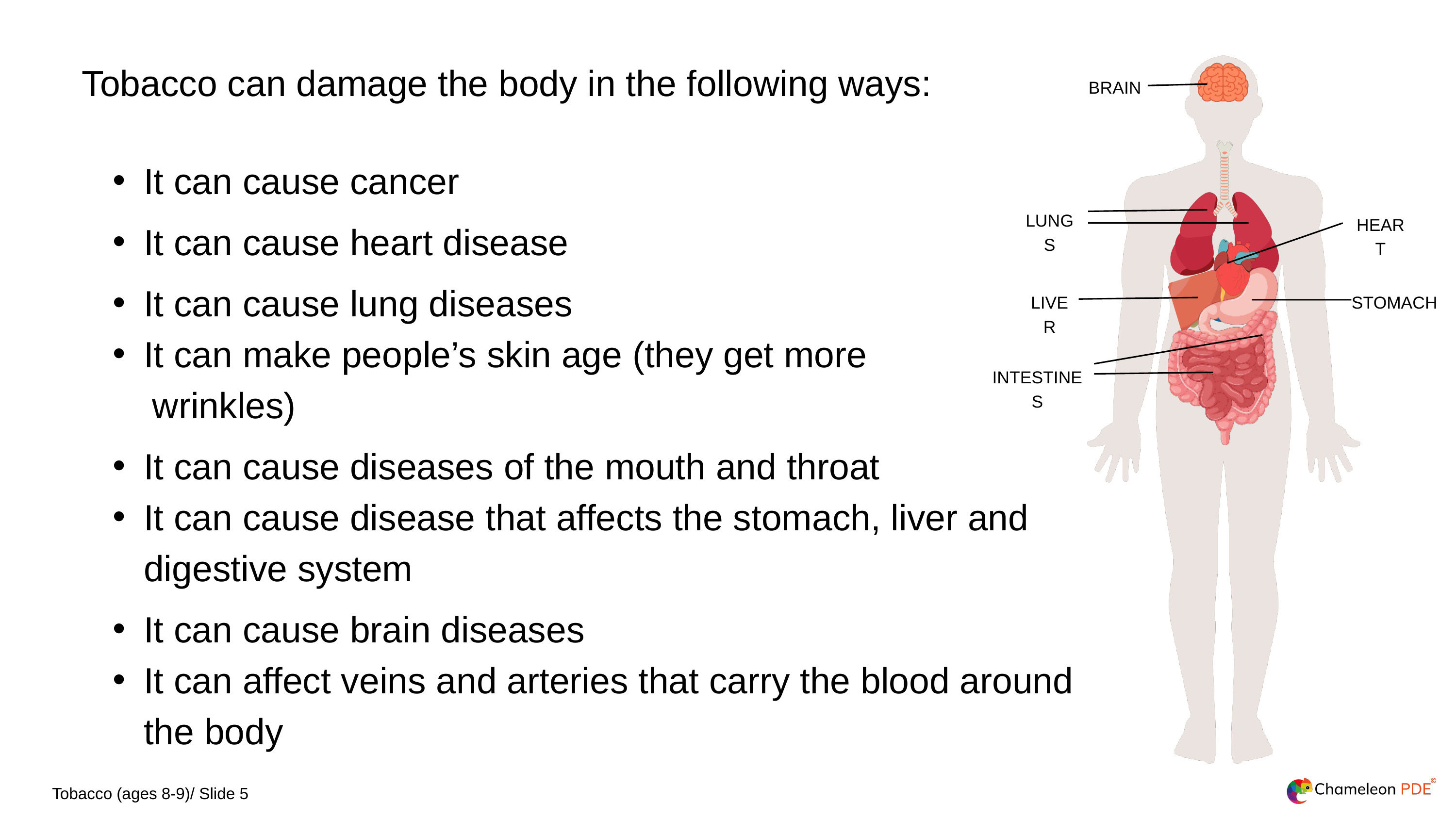

Tobacco can damage the body in the following ways:

It can cause cancer
It can cause heart disease
It can cause lung diseases
It can make people’s skin age (they get more
       wrinkles)
It can cause diseases of the mouth and throat
It can cause disease that affects the stomach, liver and digestive system
It can cause brain diseases
It can affect veins and arteries that carry the blood around the body

BRAIN

LUNGS

HEART

LIVER
STOMACH

INTESTINES

Tobacco (ages 8-9)/ Slide 5